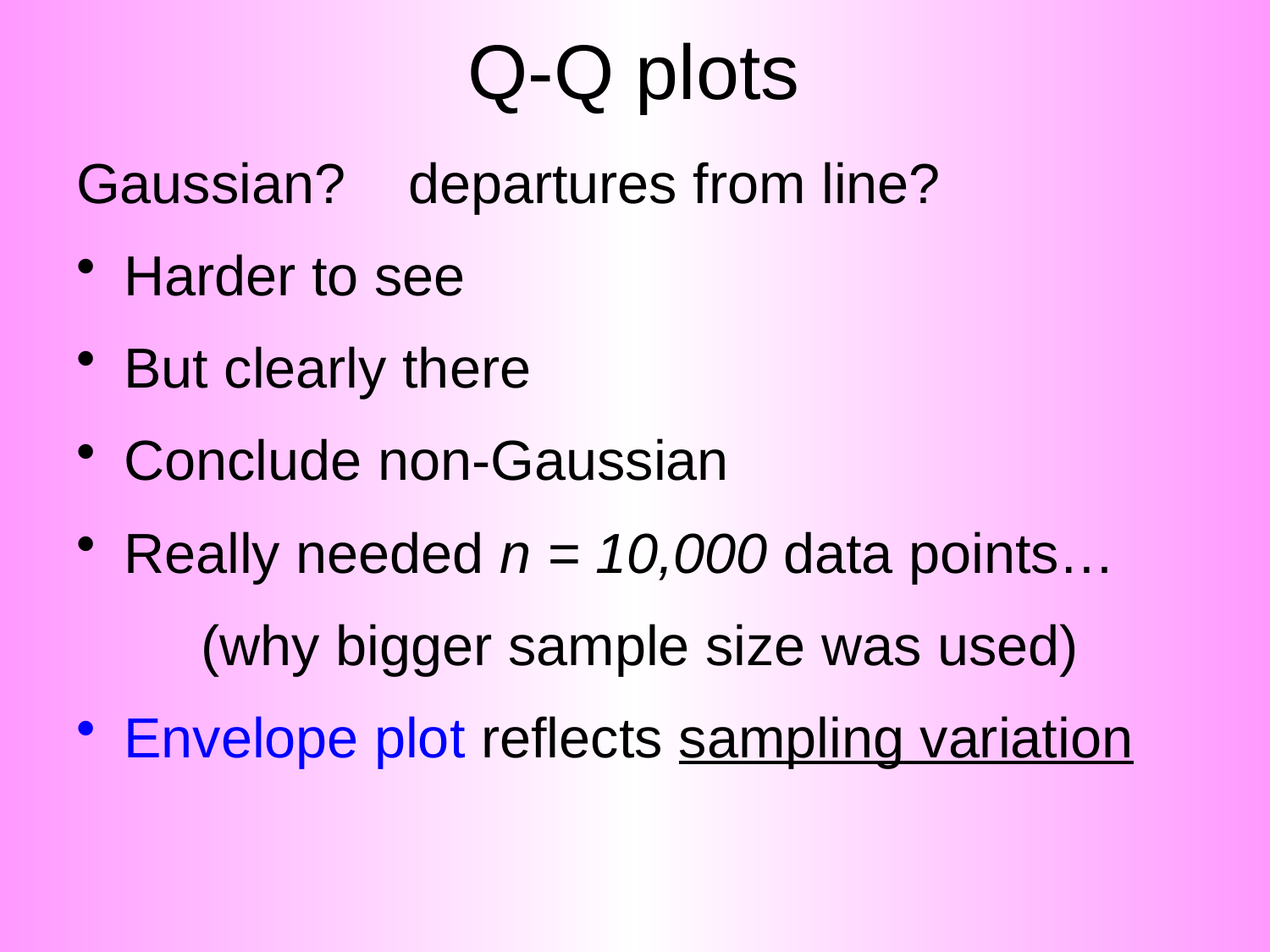

# Q-Q plots
Gaussian?    departures from line?
Harder to see
But clearly there
Conclude non-Gaussian
Really needed n = 10,000 data points…
(why bigger sample size was used)
Envelope plot reflects sampling variation